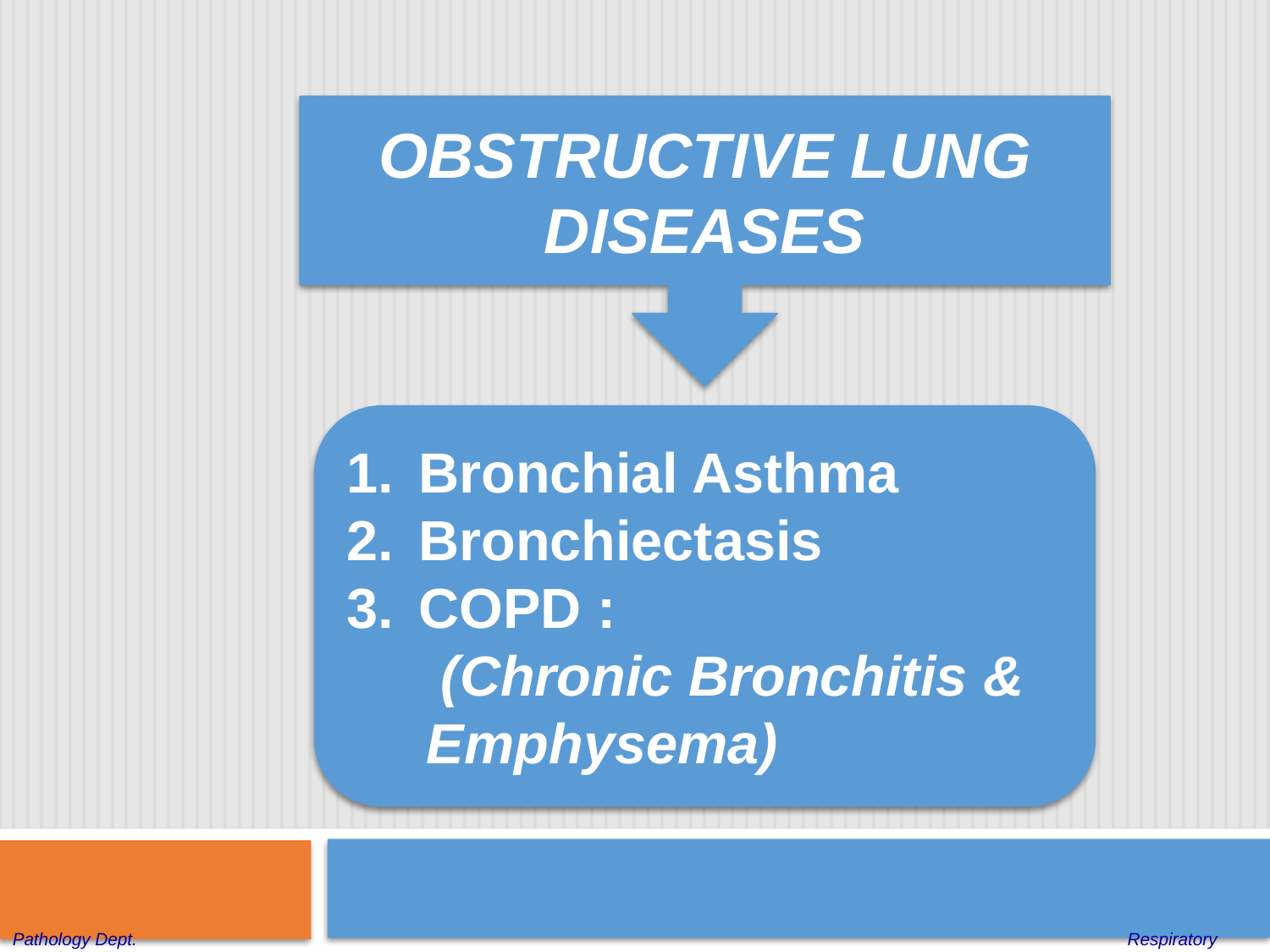

OBSTRUCTIVE LUNG DISEASES
Bronchial Asthma
Bronchiectasis
COPD :
      (Chronic Bronchitis & Emphysema)
Respiratory Block
Pathology Dept. KSU